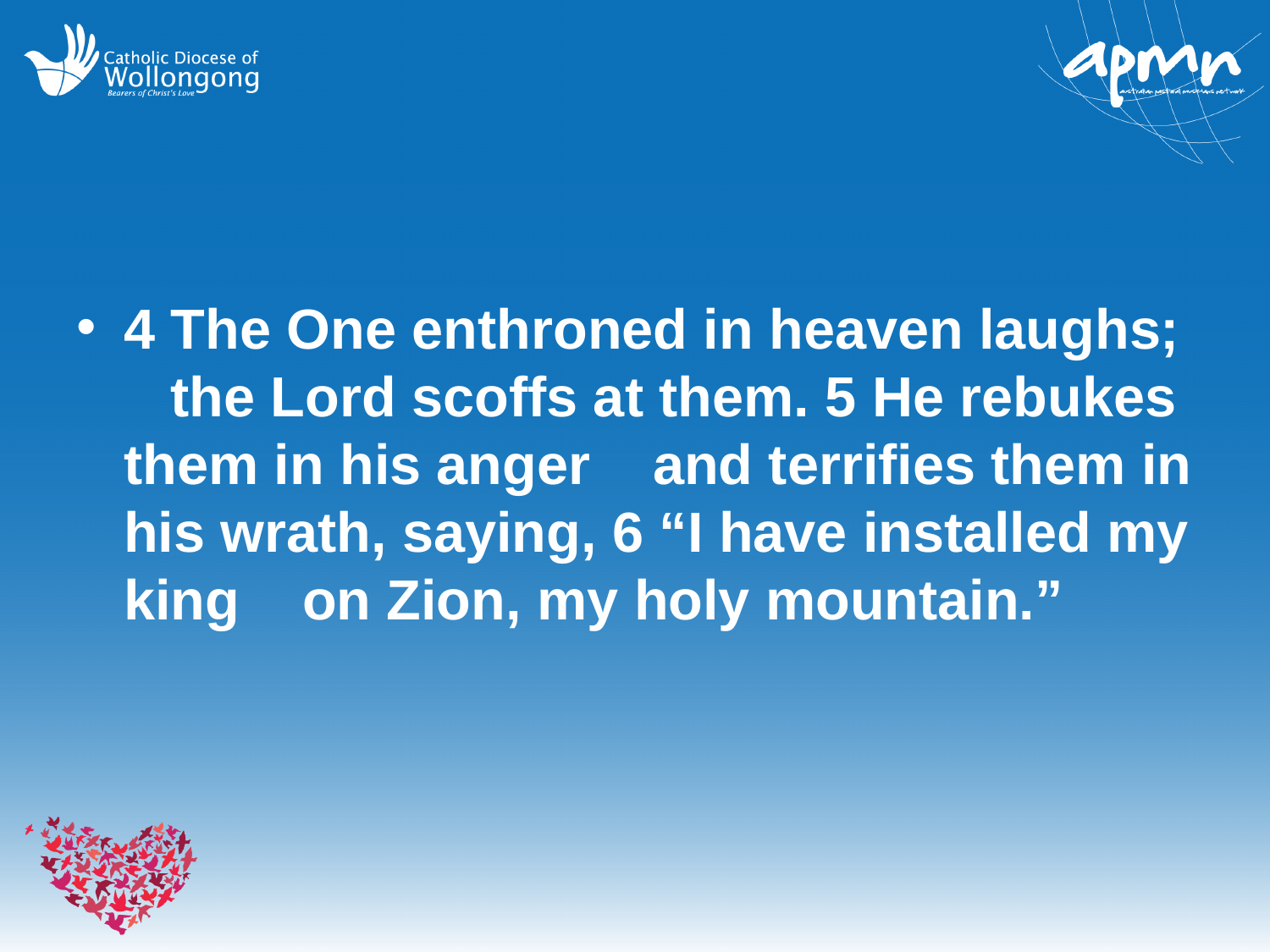

#
4 The One enthroned in heaven laughs;     the Lord scoffs at them.  5 He rebukes them in his anger     and terrifies them in his wrath, saying,  6 “I have installed my king     on Zion, my holy mountain.”